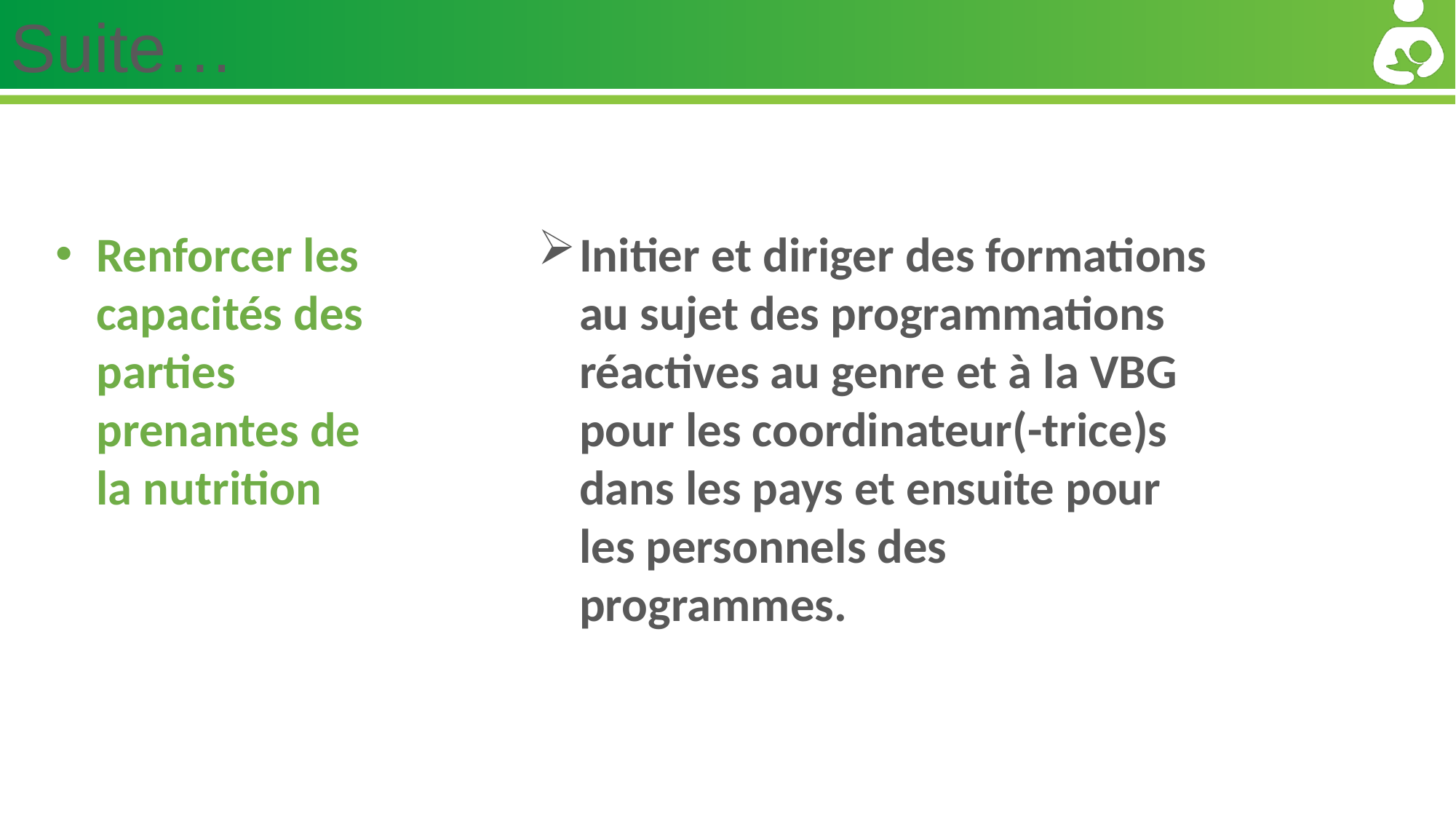

Suite…

Renforcer les capacités des parties prenantes de la nutrition
Initier et diriger des formations au sujet des programmations réactives au genre et à la VBG pour les coordinateur(-trice)s dans les pays et ensuite pour les personnels des programmes.